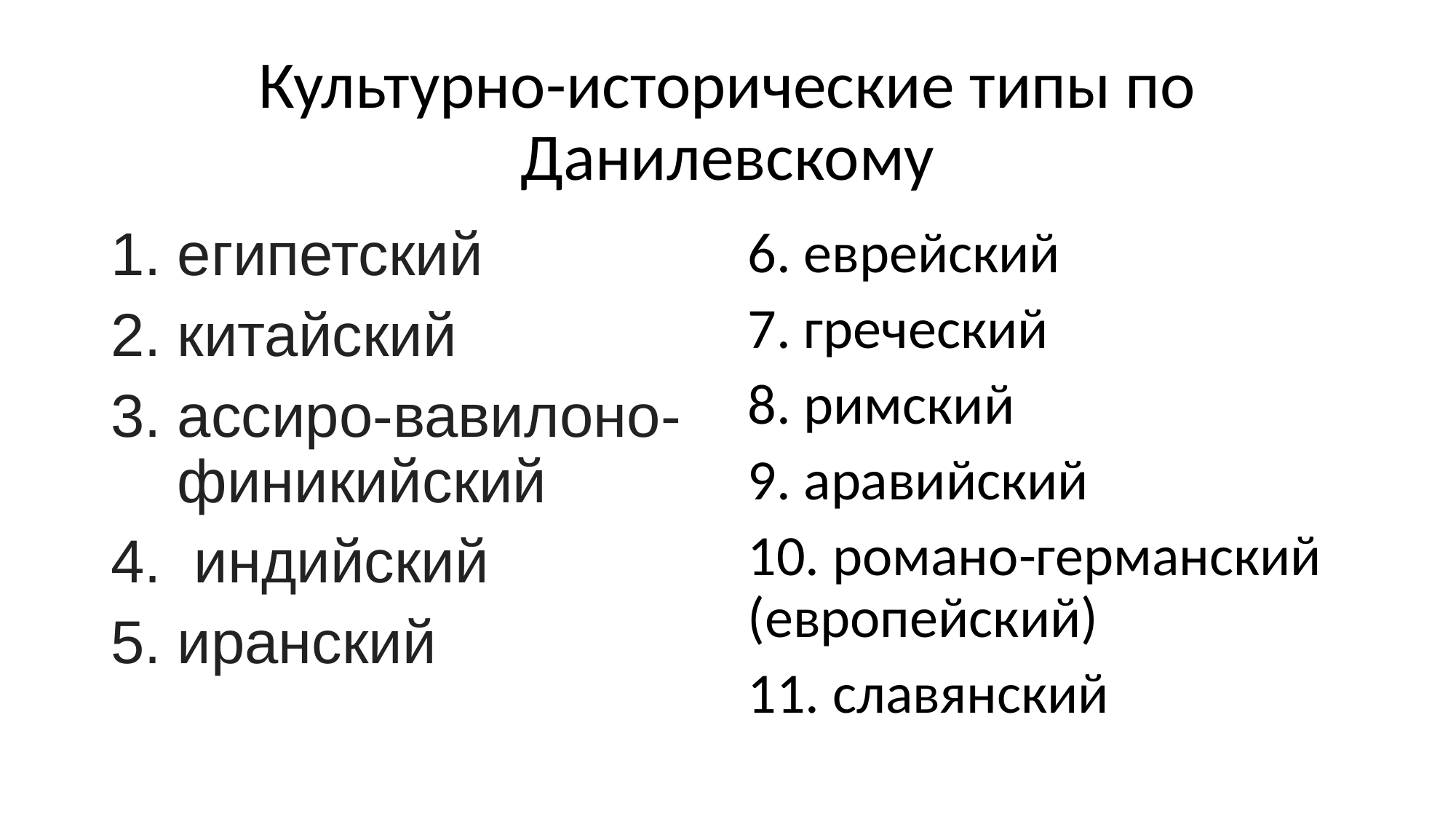

# Культурно-исторические типы по Данилевскому
египетский
китайский
ассиро-вавилоно-финикийский
 индийский
иранский
6. еврейский
7. греческий
8. римский
9. аравийский
10. романо-германский (европейский)
11. славянский